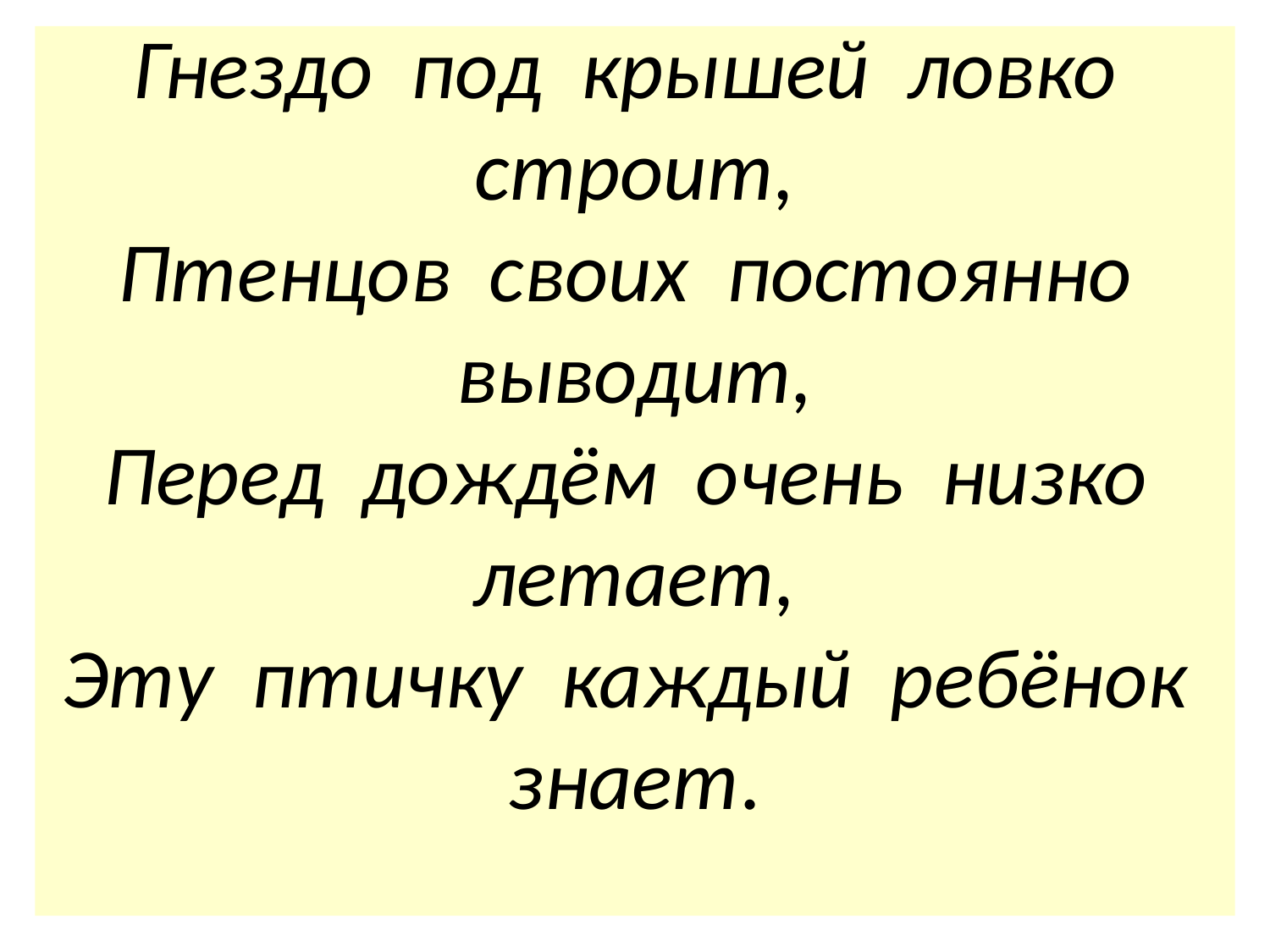

# Гнездо  под  крышей  ловко  строит, Птенцов  своих  постоянно  выводит, Перед  дождём  очень  низко  летает, Эту  птичку  каждый  ребёнок  знает.